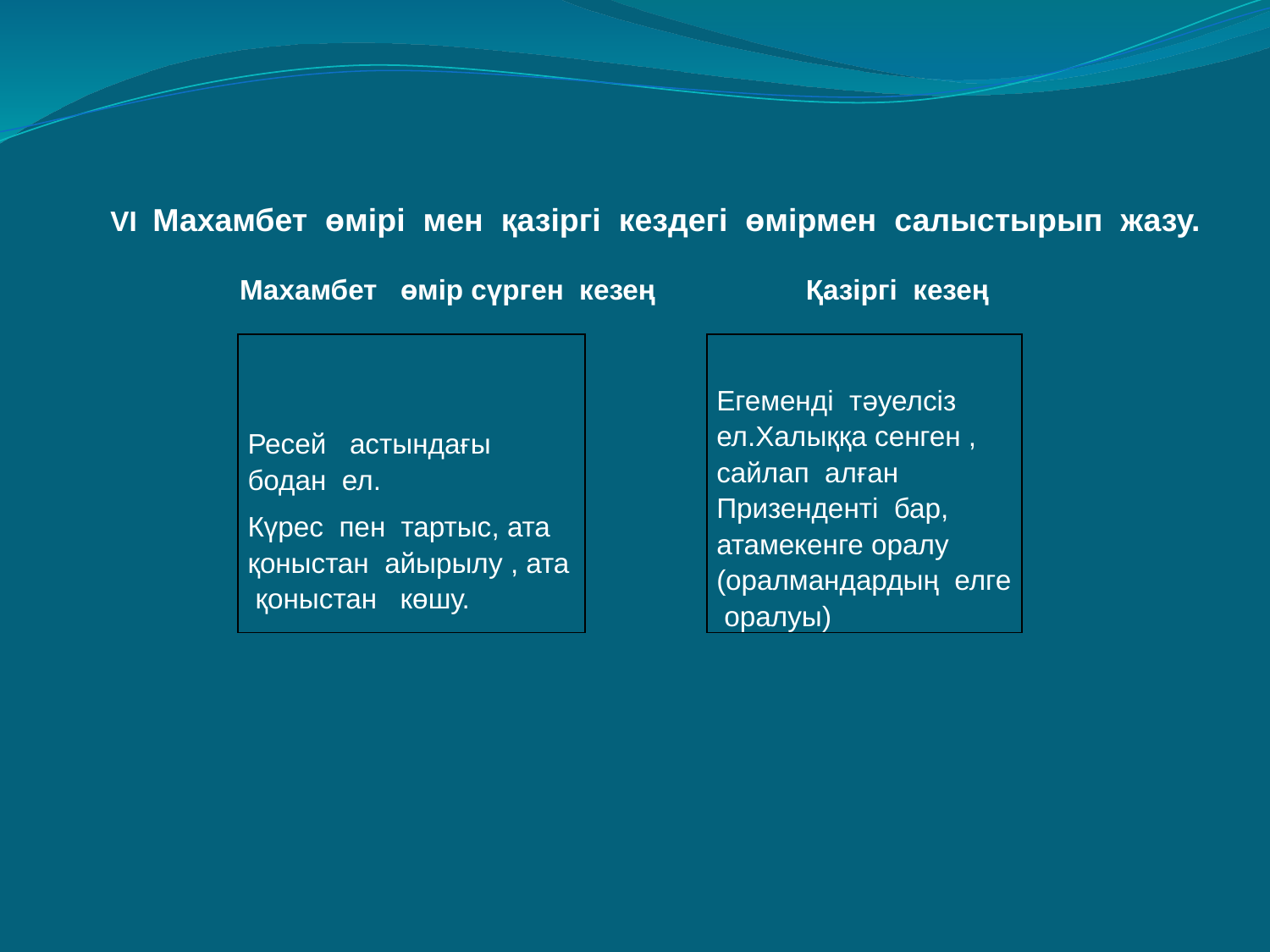

VI  Махамбет  өмірі  мен  қазіргі  кездегі  өмірмен  салыстырып  жазу.

                             Махамбет   өмір сүрген  кезең   	    Қазіргі  кезең

| Ресей астындағы бодан ел. Күрес пен тартыс, ата қоныстан айырылу , ата қоныстан көшу. |  | Егеменді тәуелсіз ел.Халыққа сенген , сайлап алған Призенденті бар, атамекенге оралу (оралмандардың елге оралуы) |
| --- | --- | --- |